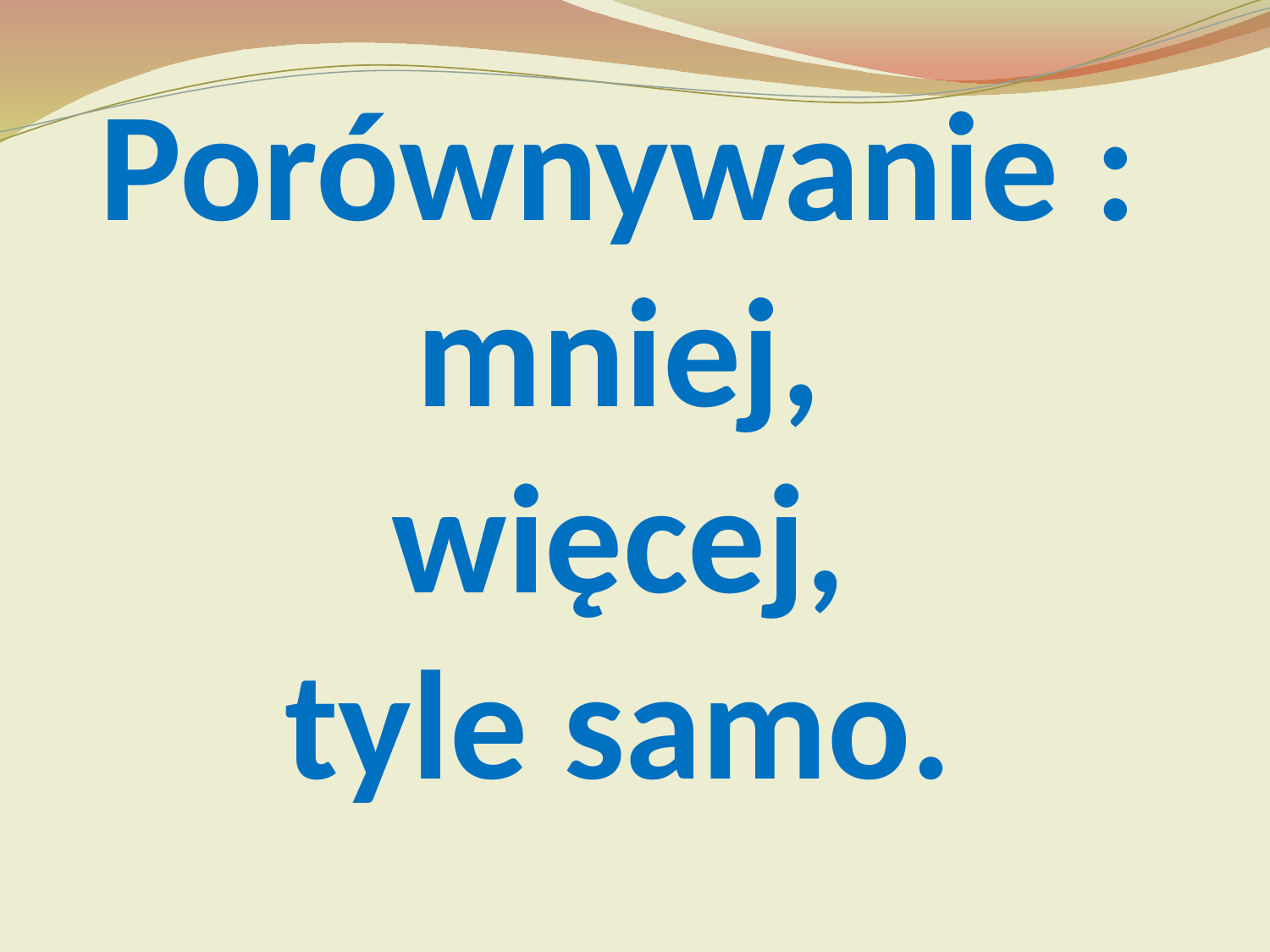

# Porównywanie : mniej, więcej, tyle samo.